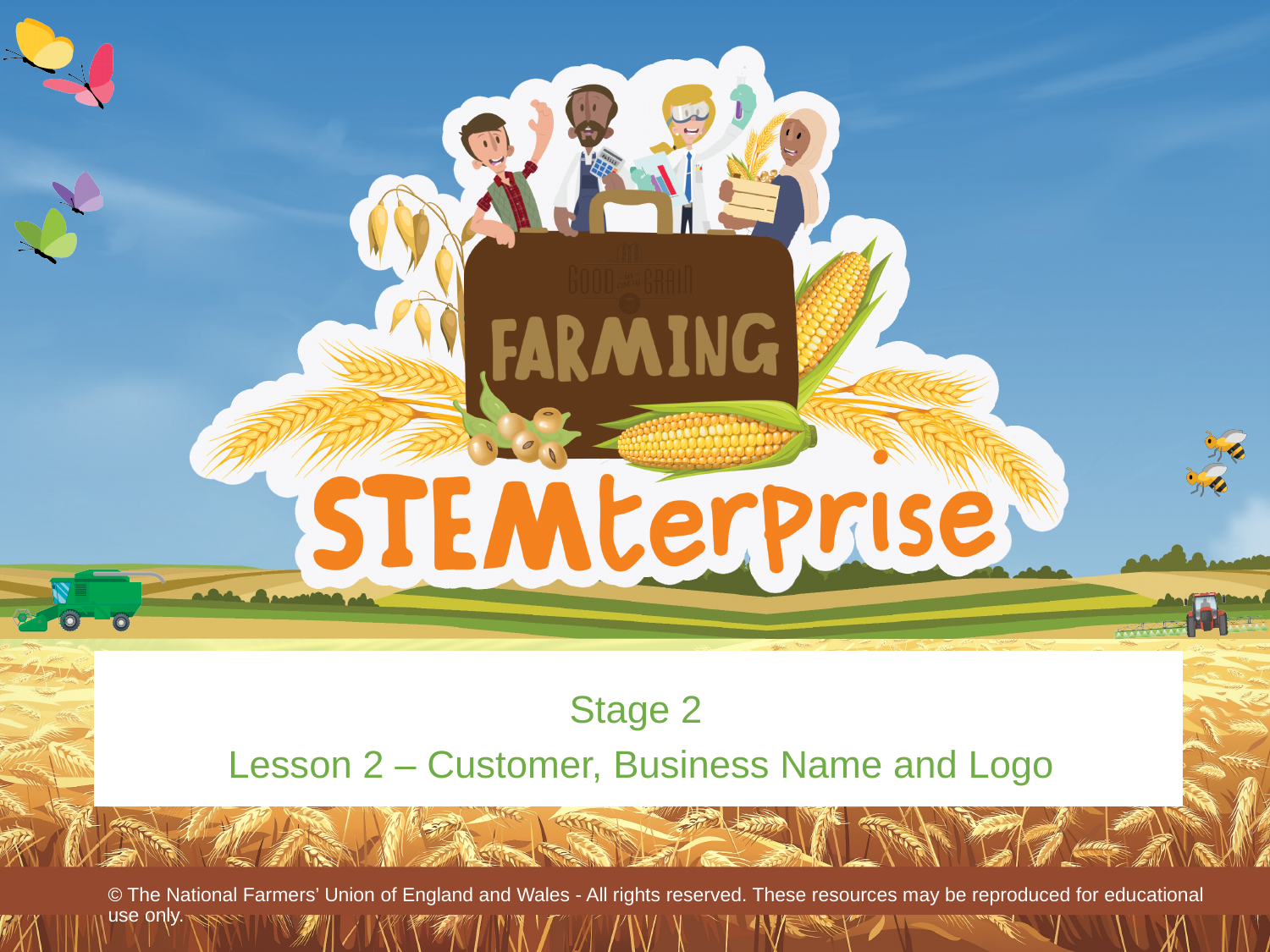

Stage 2
Lesson 2 – Customer, Business Name and Logo

© The National Farmers’ Union of England and Wales - All rights reserved. These resources may be reproduced for educational use only.